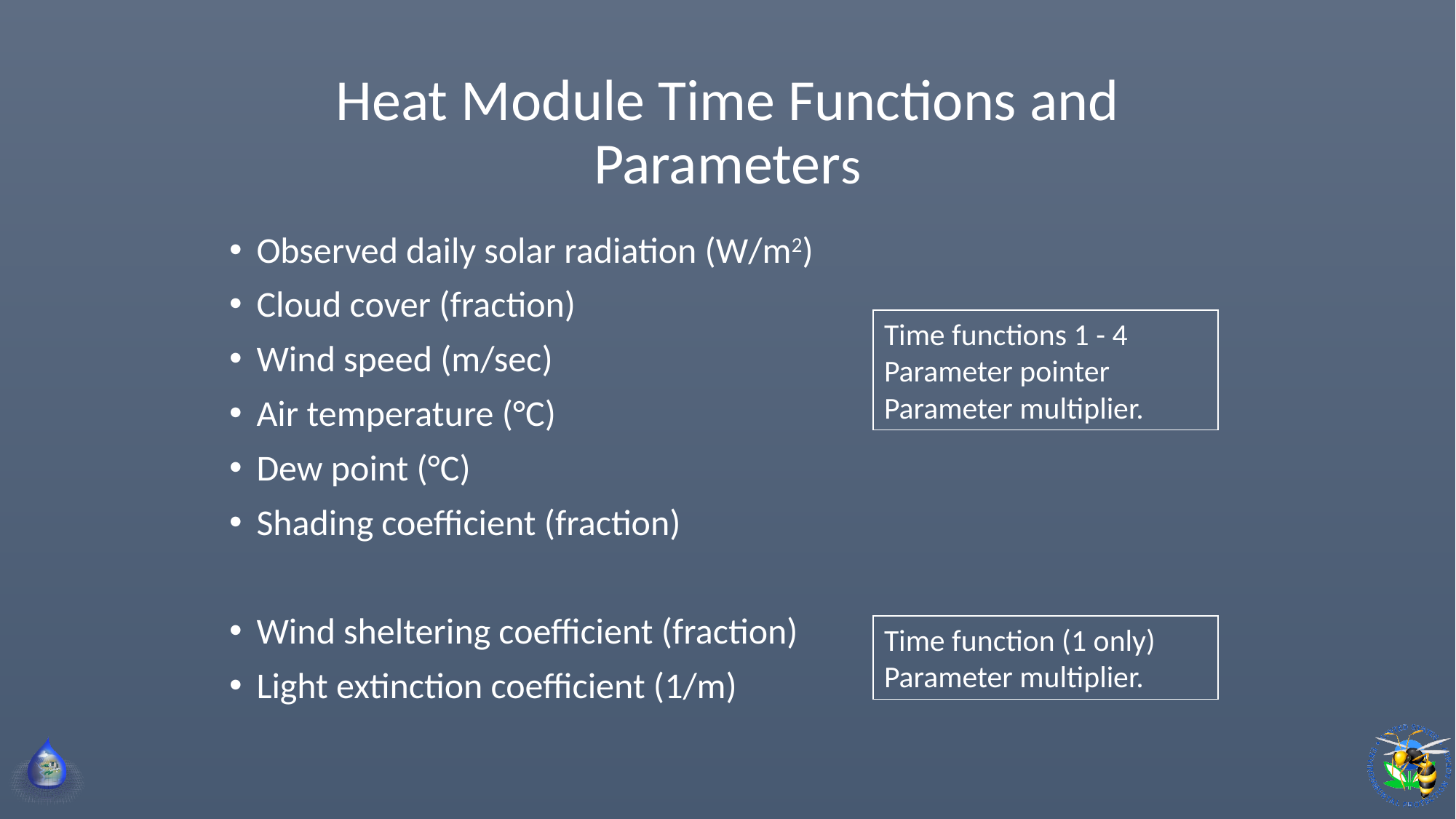

# Heat Module Time Functions and Parameters
Observed daily solar radiation (W/m2)
Cloud cover (fraction)
Wind speed (m/sec)
Air temperature (°C)
Dew point (°C)
Shading coefficient (fraction)

Wind sheltering coefficient (fraction)
Light extinction coefficient (1/m)

Time functions 1 - 4 Parameter pointer Parameter multiplier.
Time function (1 only) Parameter multiplier.